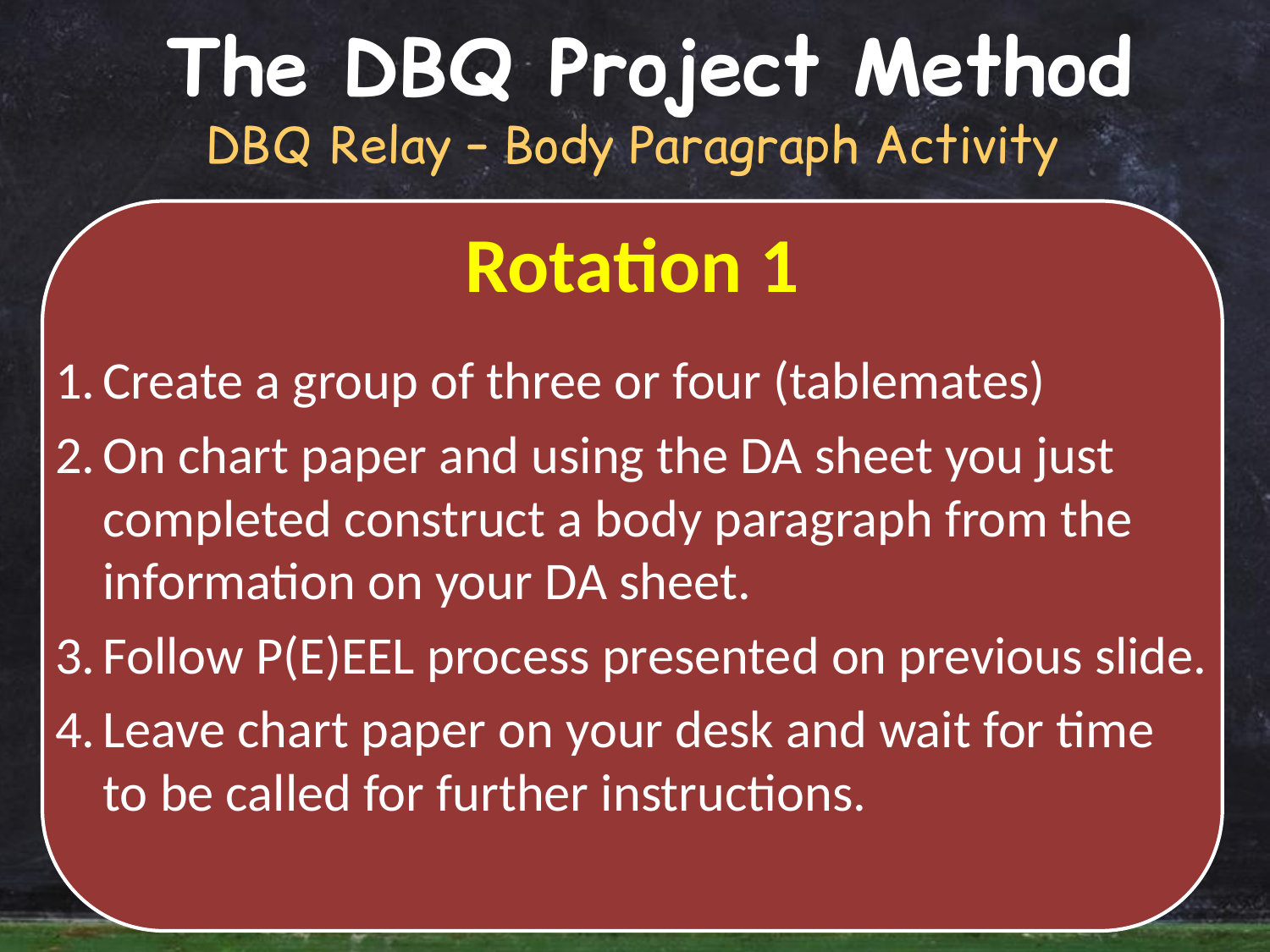

# The DBQ Project Method
DBQ Relay – Body Paragraph Activity

Rotation 1
Create a group of three or four (tablemates)
On chart paper and using the DA sheet you just completed construct a body paragraph from the information on your DA sheet.
Follow P(E)EEL process presented on previous slide.
Leave chart paper on your desk and wait for time to be called for further instructions.